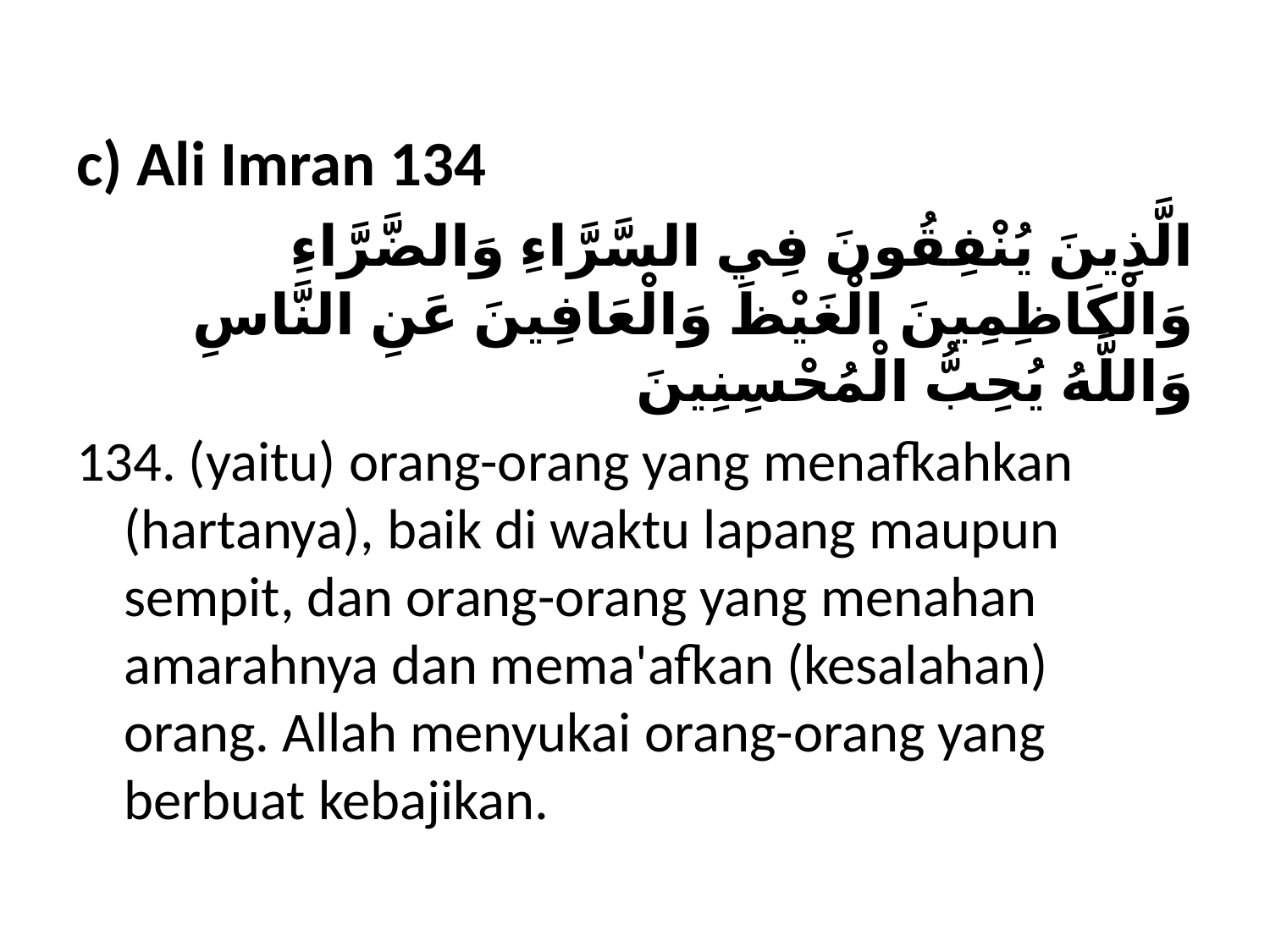

c) Ali Imran 134
 الَّذِينَ يُنْفِقُونَ فِي السَّرَّاءِ وَالضَّرَّاءِ وَالْكَاظِمِينَ الْغَيْظَ وَالْعَافِينَ عَنِ النَّاسِ وَاللَّهُ يُحِبُّ الْمُحْسِنِينَ
134. (yaitu) orang-orang yang menafkahkan (hartanya), baik di waktu lapang maupun sempit, dan orang-orang yang menahan amarahnya dan mema'afkan (kesalahan) orang. Allah menyukai orang-orang yang berbuat kebajikan.